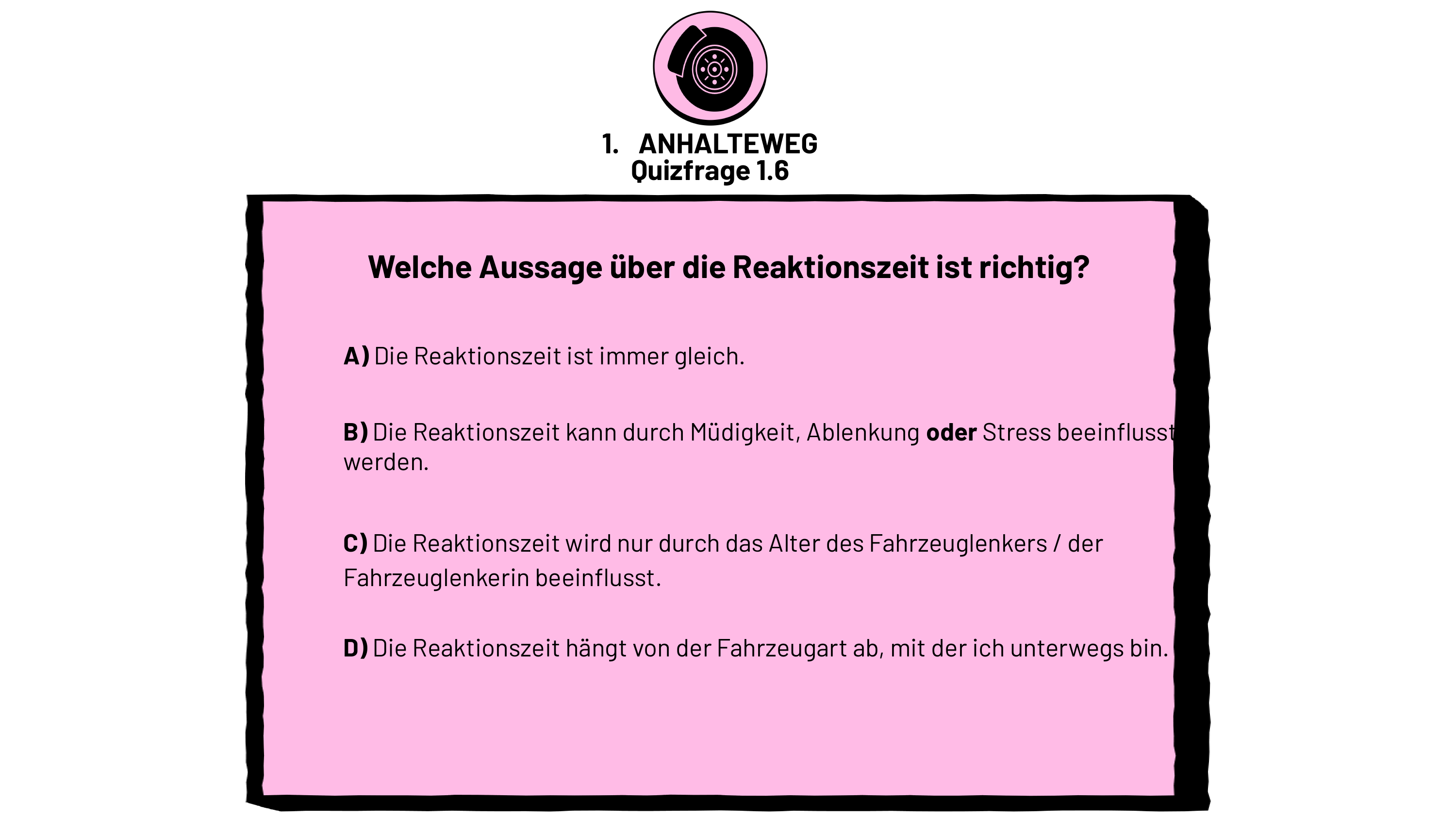

ANHALTEWEG
Quizfrage 1.6
Welche Aussage über die Reaktionszeit ist richtig?

	A) Die Reaktionszeit ist immer gleich.

	B) Die Reaktionszeit kann durch Müdigkeit, Ablenkung oder Stress beeinflusst 	werden.

C) Die Reaktionszeit wird nur durch das Alter des Fahrzeuglenkers / der Fahrzeuglenkerin beeinflusst.

D) Die Reaktionszeit hängt von der Fahrzeugart ab, mit der ich unterwegs bin.